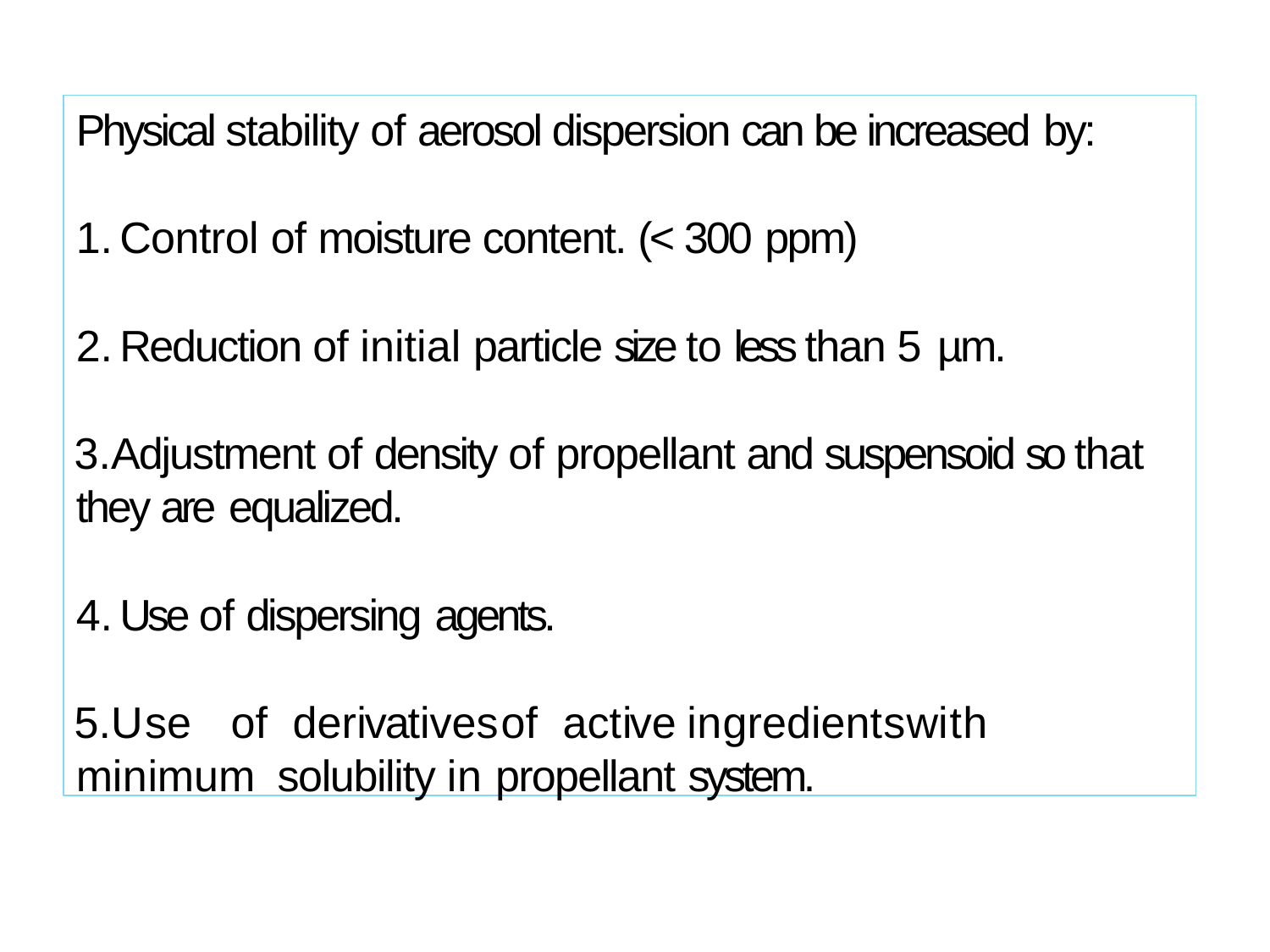

Physical stability of aerosol dispersion can be increased by:

Control of moisture content. (< 300 ppm)

Reduction of initial particle size to less than 5 µm.

Adjustment of density of propellant and suspensoid so that  they are equalized.

Use of dispersing agents.

Use	of	derivatives	of	active	ingredients	with	minimum  solubility in propellant system.